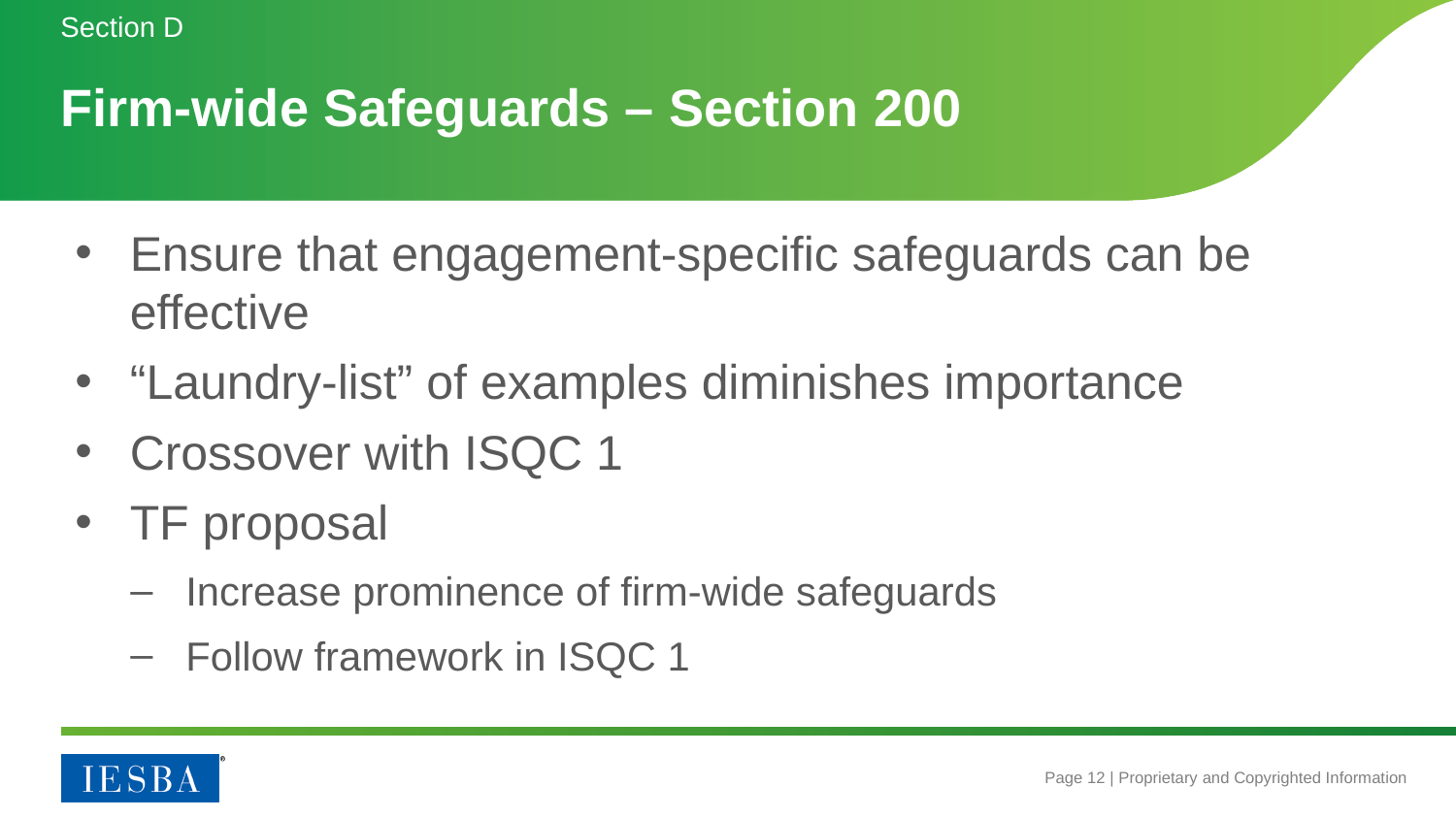

Section D
# Firm-wide Safeguards – Section 200
Ensure that engagement-specific safeguards can be effective
“Laundry-list” of examples diminishes importance
Crossover with ISQC 1
TF proposal
Increase prominence of firm-wide safeguards
Follow framework in ISQC 1